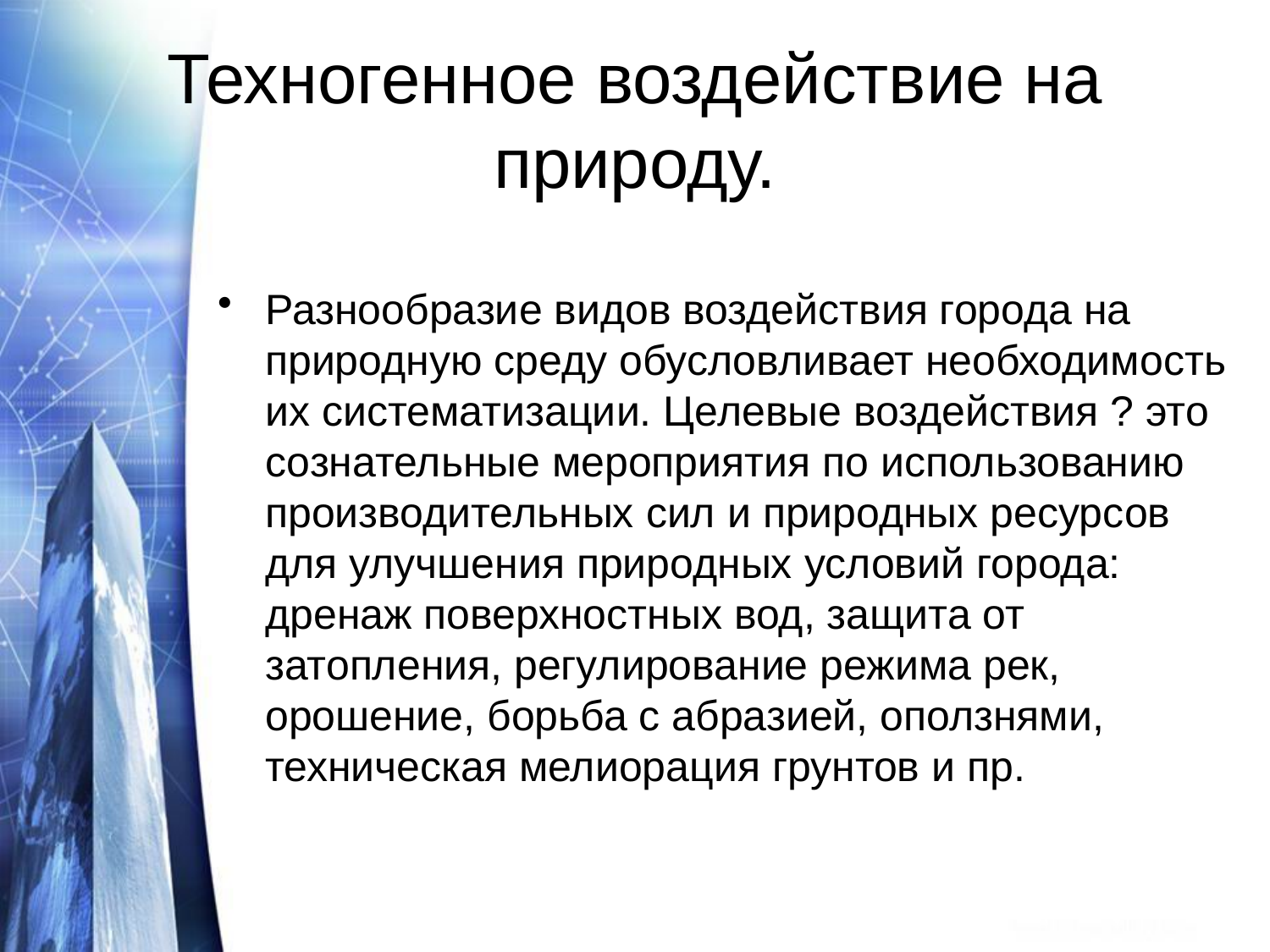

# Техногенное воздействие на природу.
Разнообразие видов воздействия города на природную среду обусловливает необходимость их систематизации. Целевые воздействия ? это сознательные мероприятия по использованию производительных сил и природных ресурсов для улучшения природных условий города: дренаж поверхностных вод, защита от затопления, регулирование режима рек, орошение, борьба с абразией, оползнями, техническая мелиорация грунтов и пр.